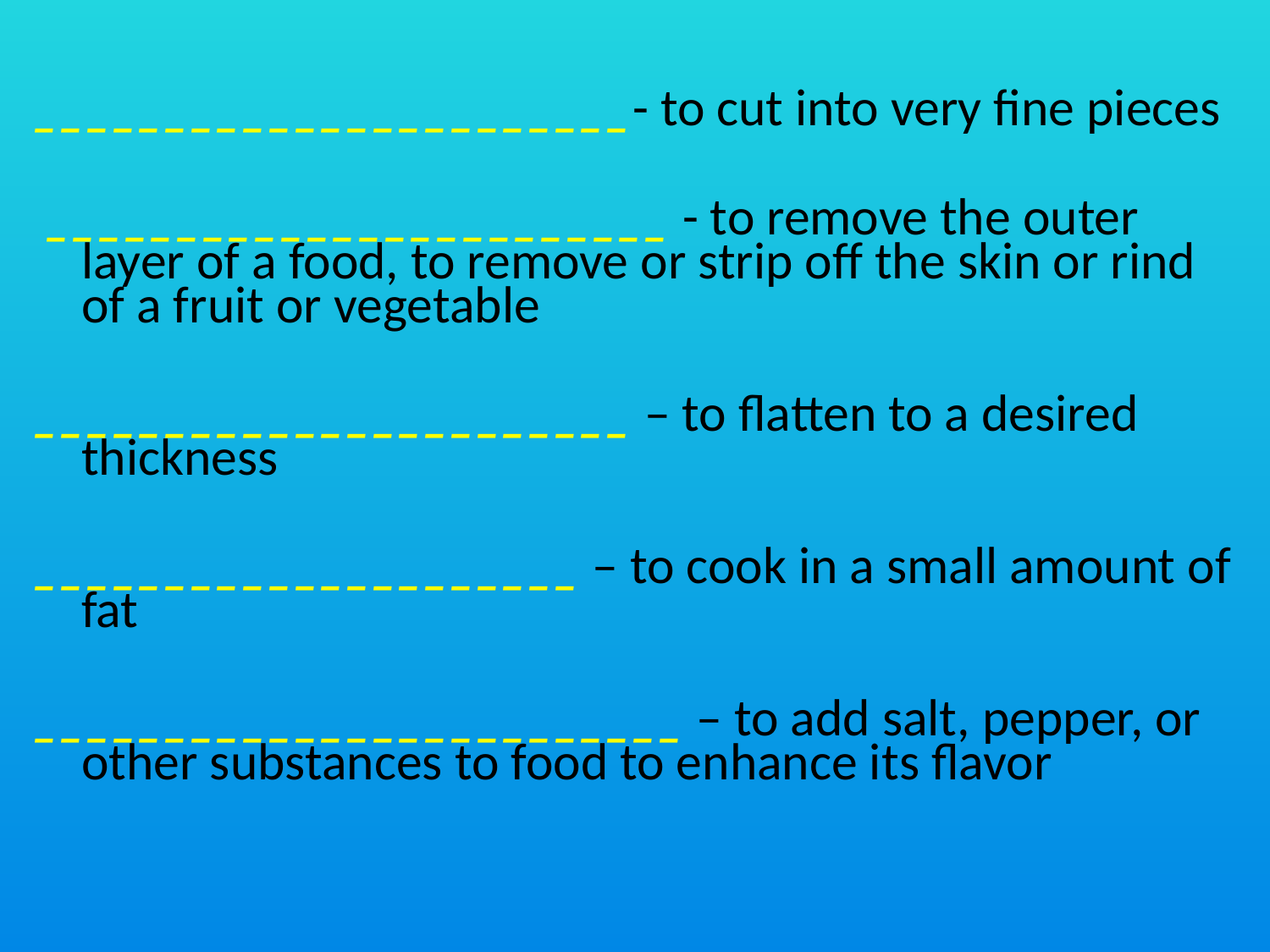

_______________________- to cut into very fine pieces

 ________________________ - to remove the outer layer of a food, to remove or strip off the skin or rind of a fruit or vegetable

_______________________ – to flatten to a desired thickness

_____________________ – to cook in a small amount of fat

_________________________ – to add salt, pepper, or other substances to food to enhance its flavor